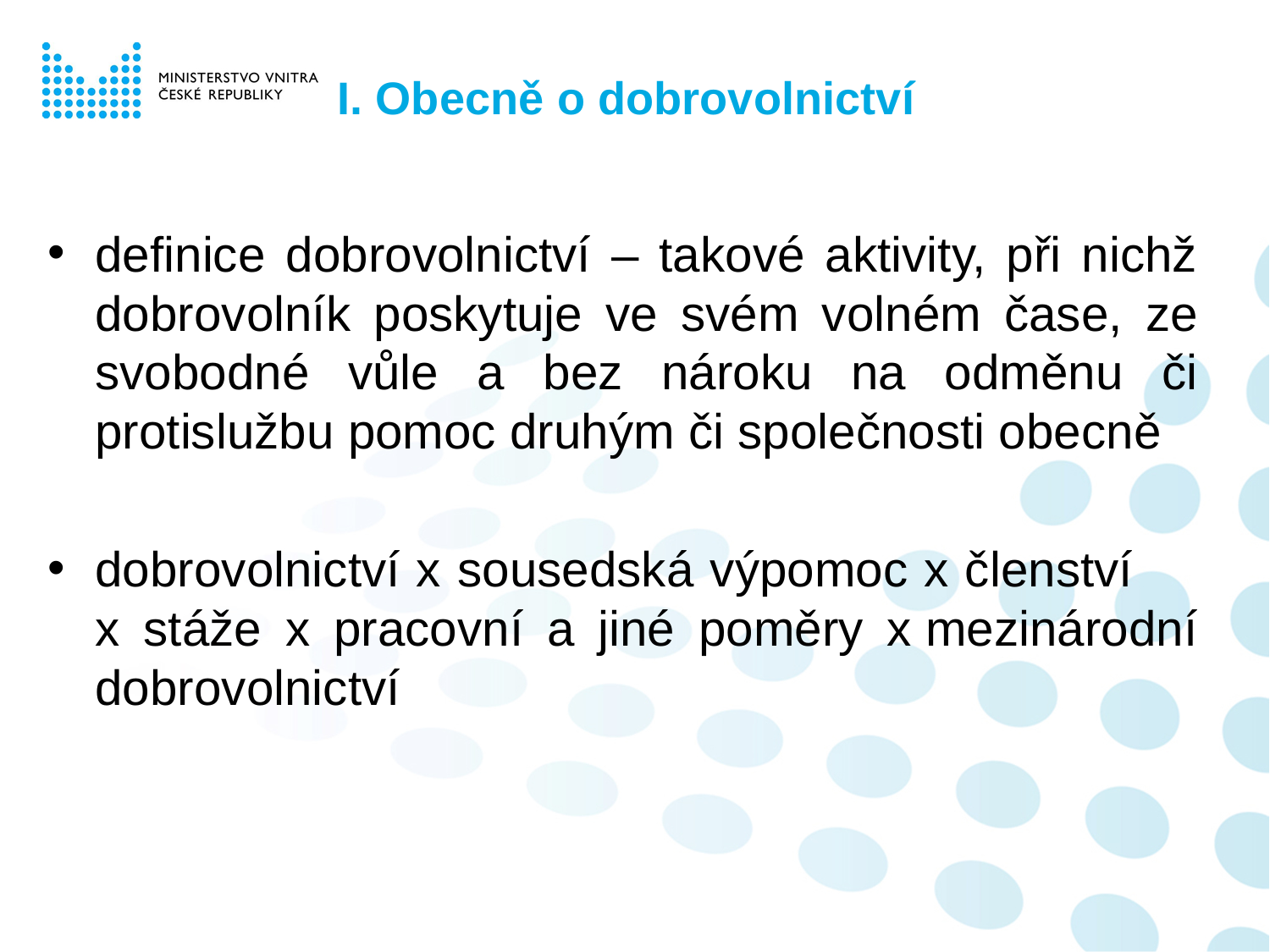

# I. Obecně o dobrovolnictví
definice dobrovolnictví – takové aktivity, při nichž dobrovolník poskytuje ve svém volném čase, ze svobodné vůle a bez nároku na odměnu či protislužbu pomoc druhým či společnosti obecně

dobrovolnictví x sousedská výpomoc x členství     x stáže x pracovní a jiné poměry x mezinárodní dobrovolnictví